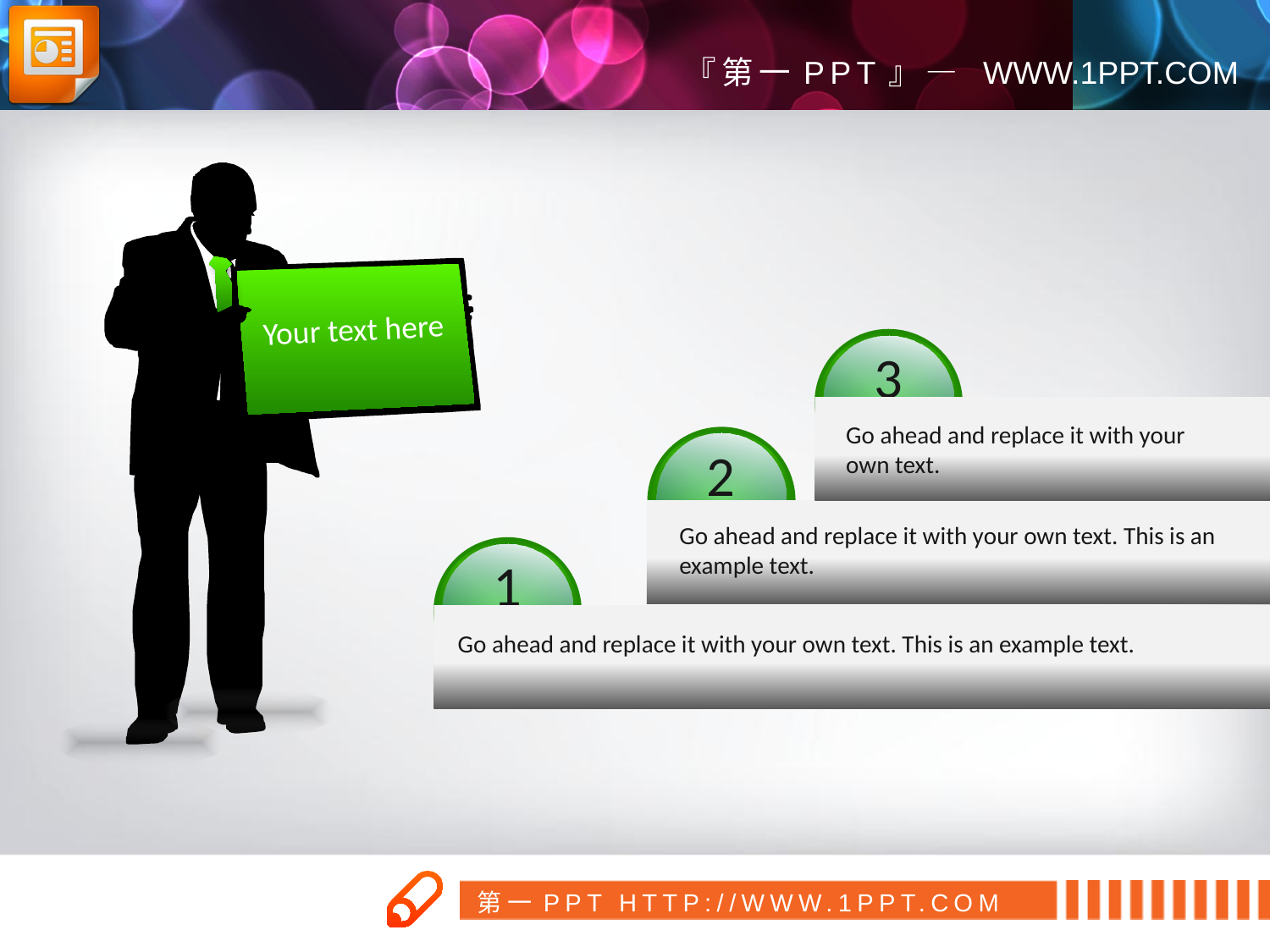

Your text here

3

Go ahead and replace it with your own text.

2

Go ahead and replace it with your own text. This is an example text.

1

Go ahead and replace it with your own text. This is an example text.